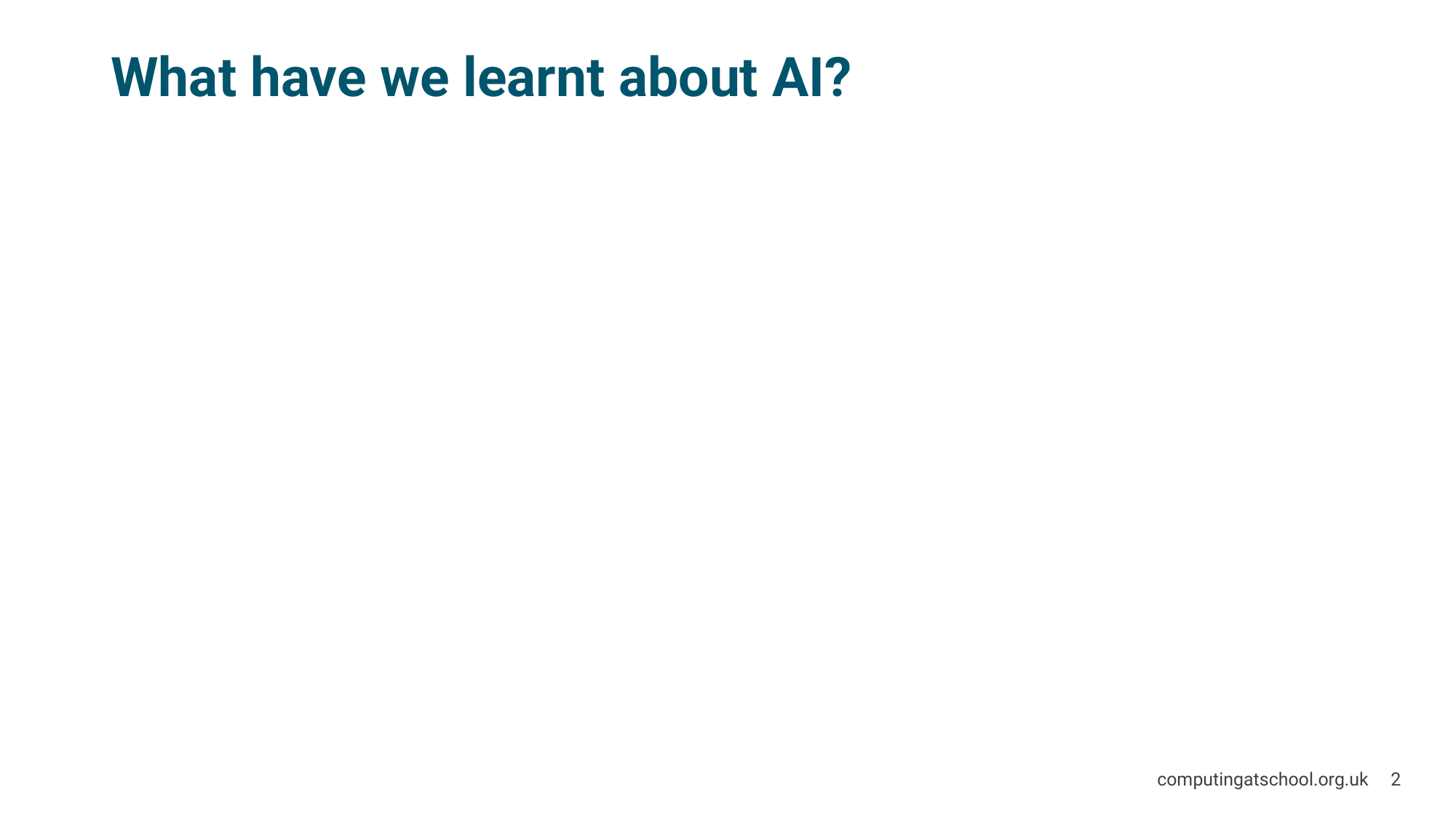

# What have we learnt about AI?

computingatschool.org.uk
2